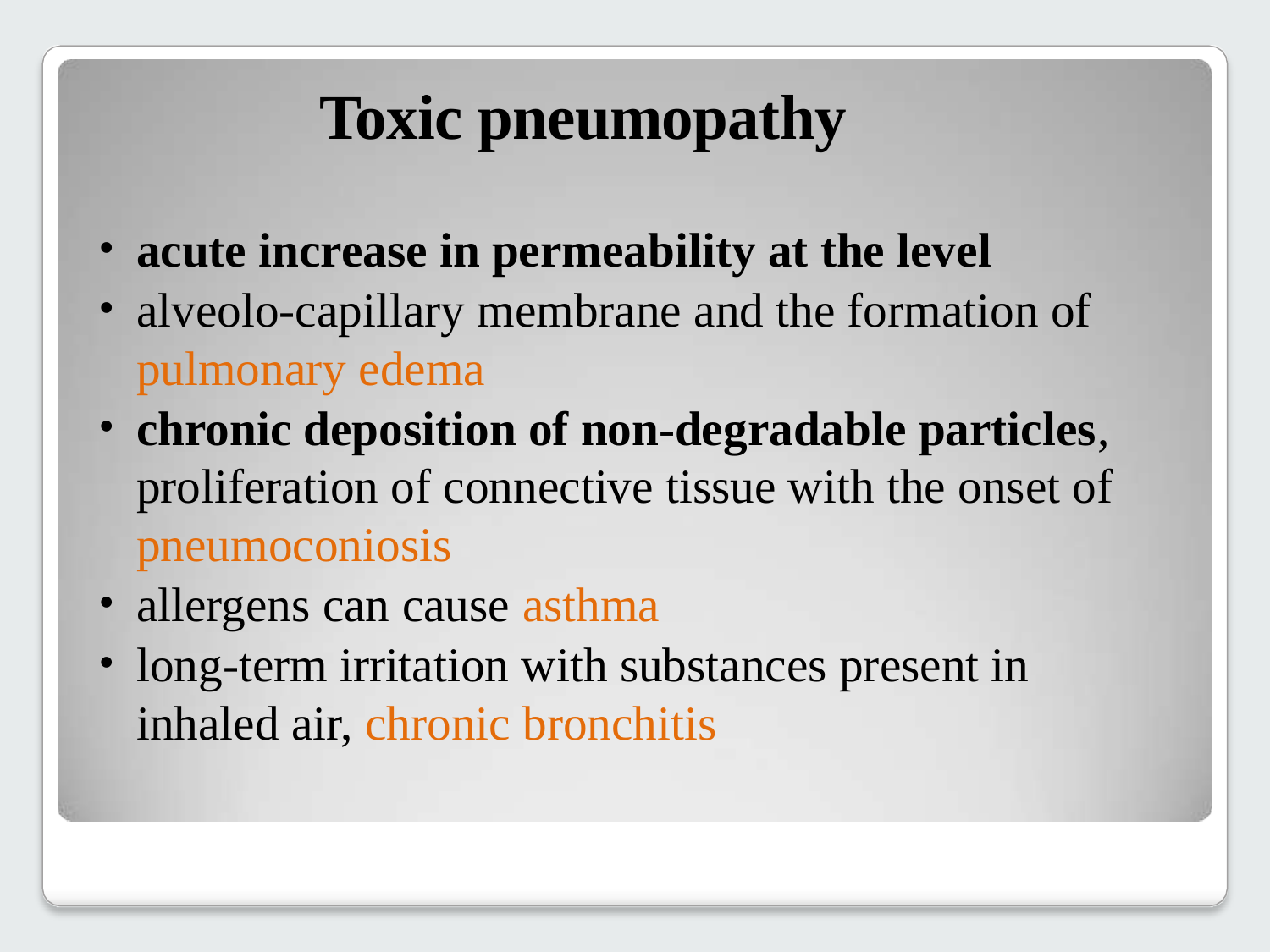

# Toxic pneumopathy
acute increase in permeability at the level
alveolo-capillary membrane and the formation of pulmonary edema
chronic deposition of non-degradable particles, proliferation of connective tissue with the onset of pneumoconiosis
allergens can cause asthma
long-term irritation with substances present in inhaled air, chronic bronchitis